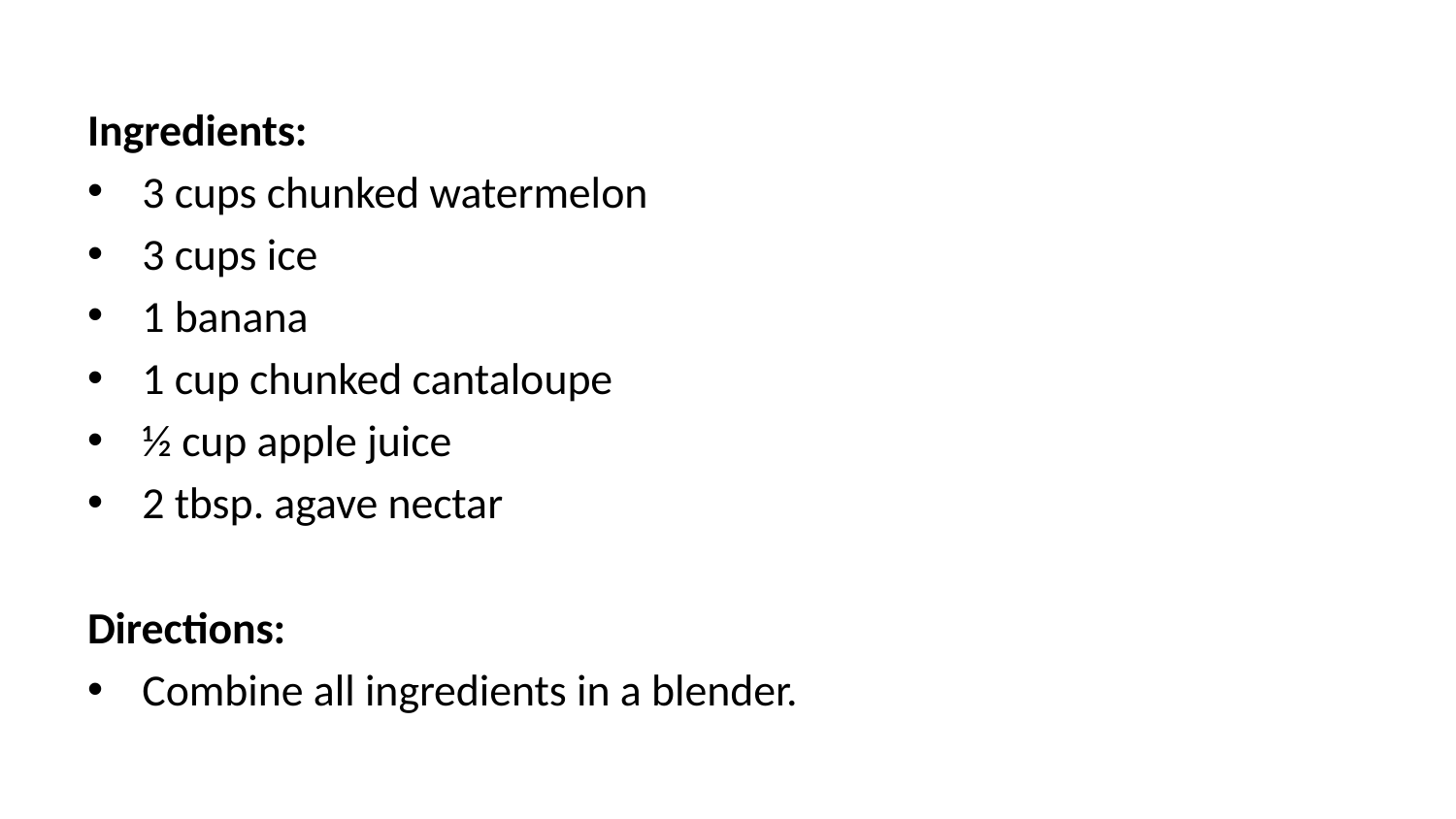

Ingredients:
3 cups chunked watermelon
3 cups ice
1 banana
1 cup chunked cantaloupe
½ cup apple juice
2 tbsp. agave nectar

Directions:
Combine all ingredients in a blender.